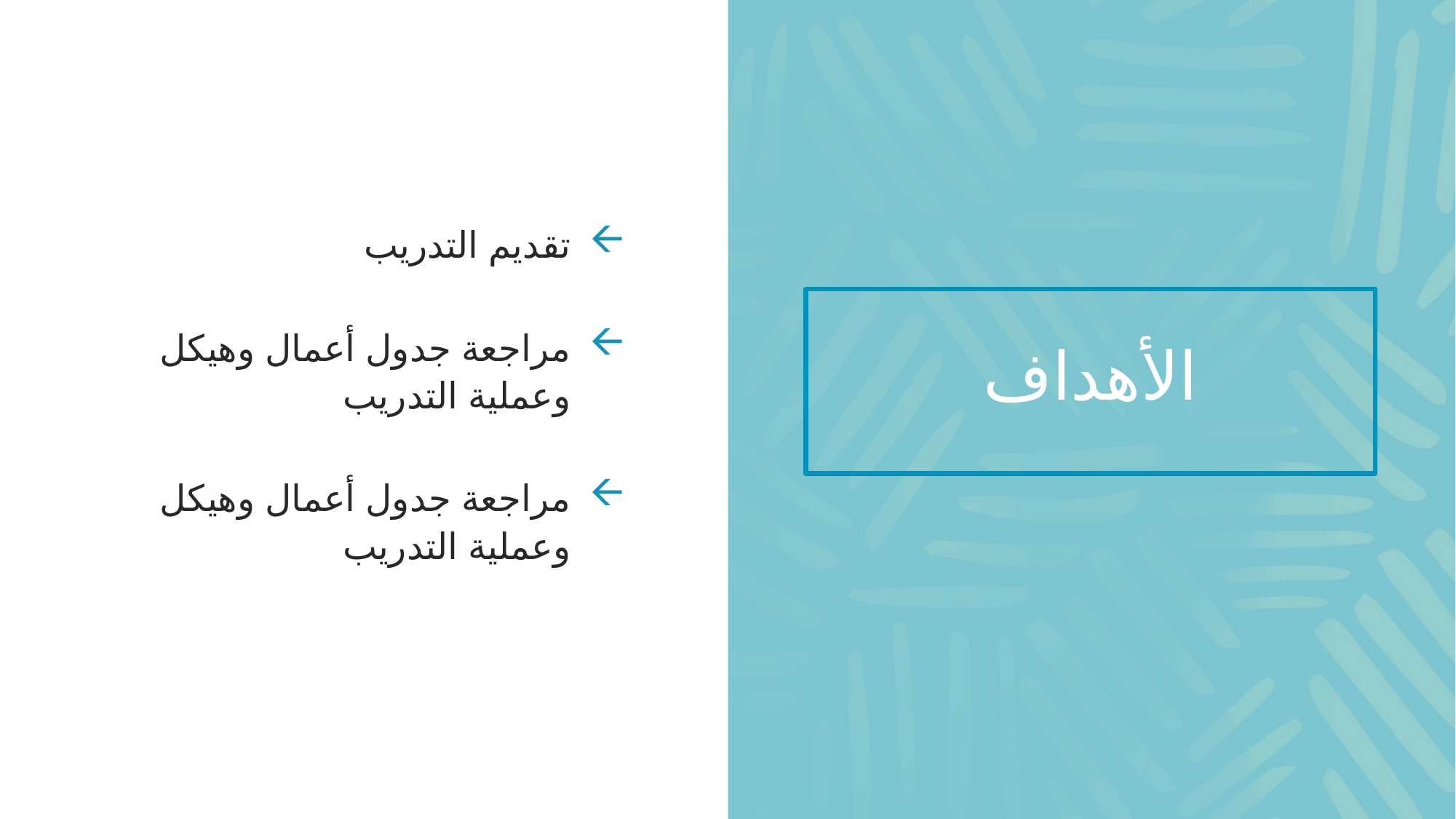

تقديم التدريب
مراجعة جدول أعمال وهيكل وعملية التدريب
مراجعة جدول أعمال وهيكل وعملية التدريب

# الأهداف